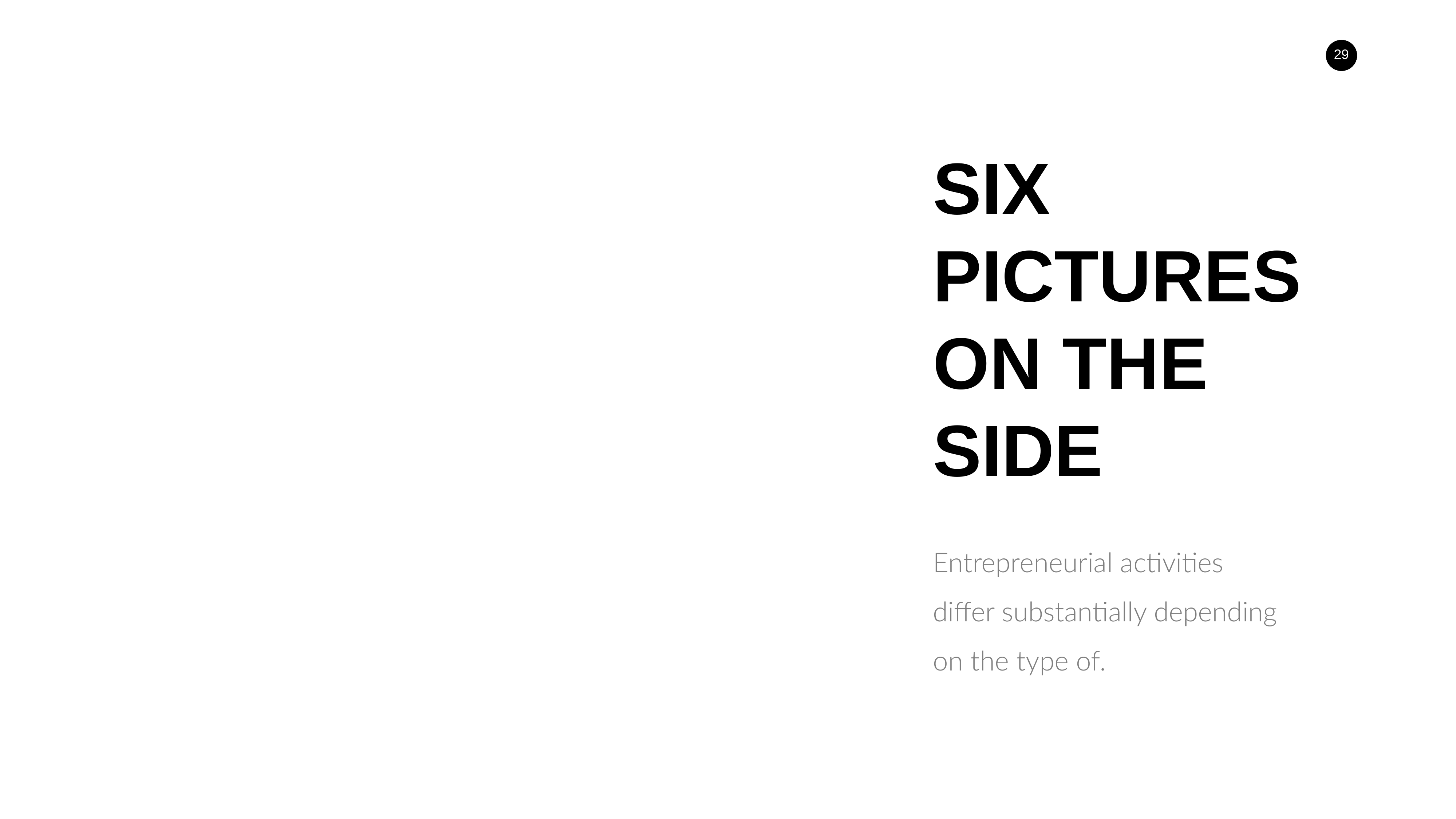

SIX
PICTURES
ON THE
SIDE

Entrepreneurial activities differ substantially depending on the type of.